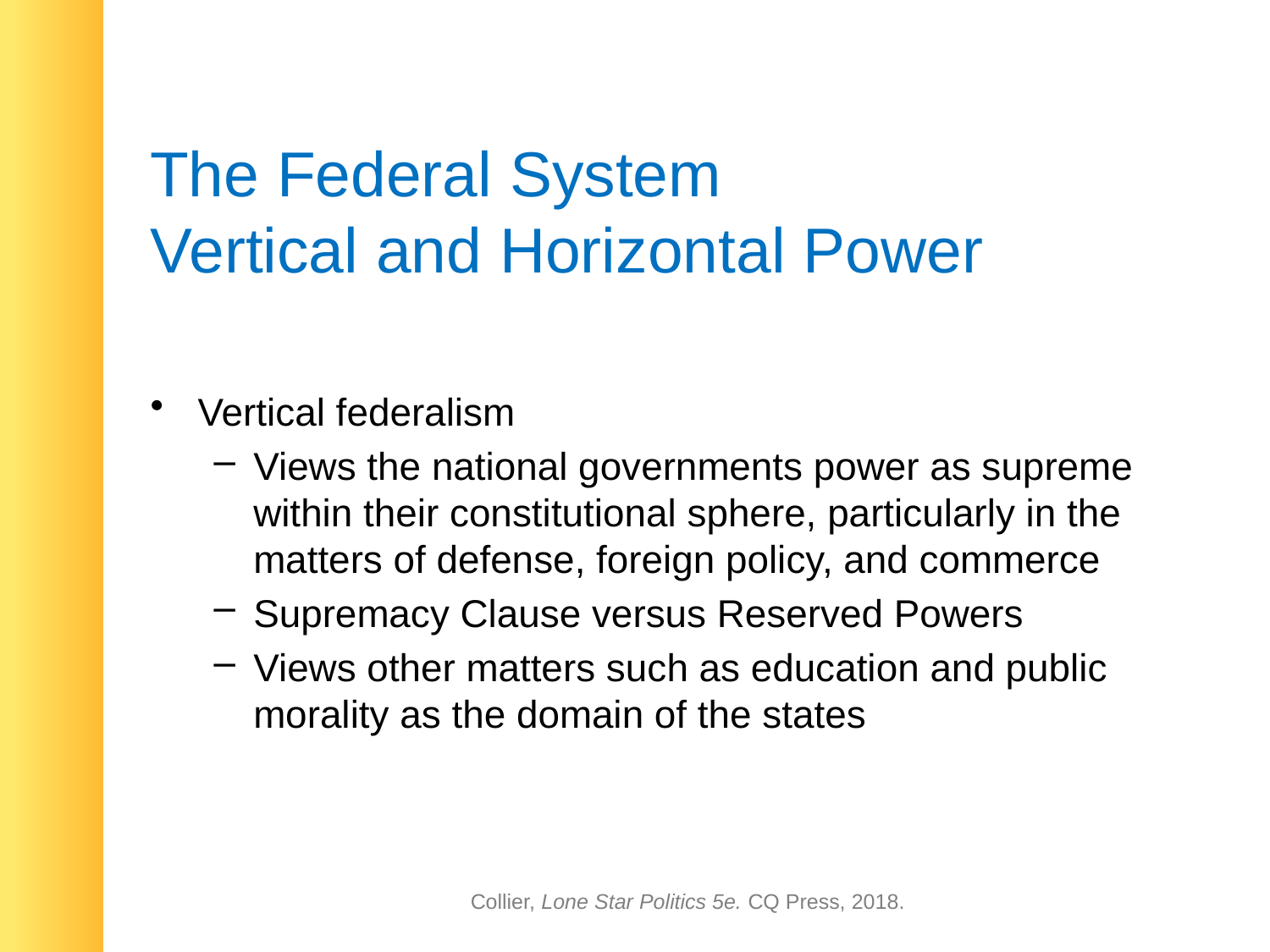

# The Federal System Vertical and Horizontal Power
Vertical federalism
Views the national governments power as supreme within their constitutional sphere, particularly in the matters of defense, foreign policy, and commerce
Supremacy Clause versus Reserved Powers
Views other matters such as education and public morality as the domain of the states

Collier, Lone Star Politics 5e. CQ Press, 2018.